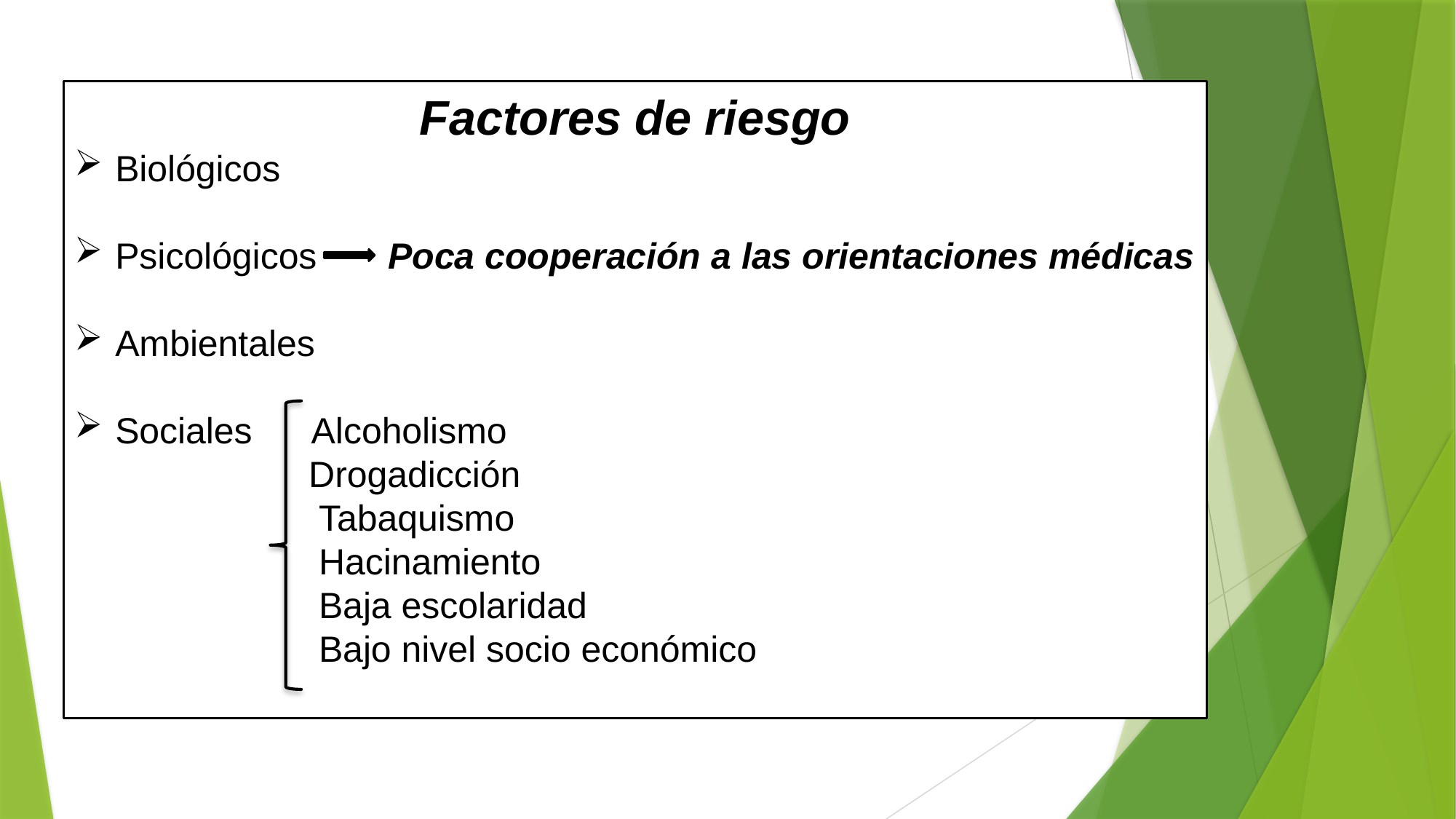

Factores de riesgo
Biológicos

Psicológicos       Poca cooperación a las orientaciones médicas

Ambientales

Sociales      Alcoholismo
                       Drogadicción
                        Tabaquismo
                        Hacinamiento
                        Baja escolaridad
                        Bajo nivel socio económico